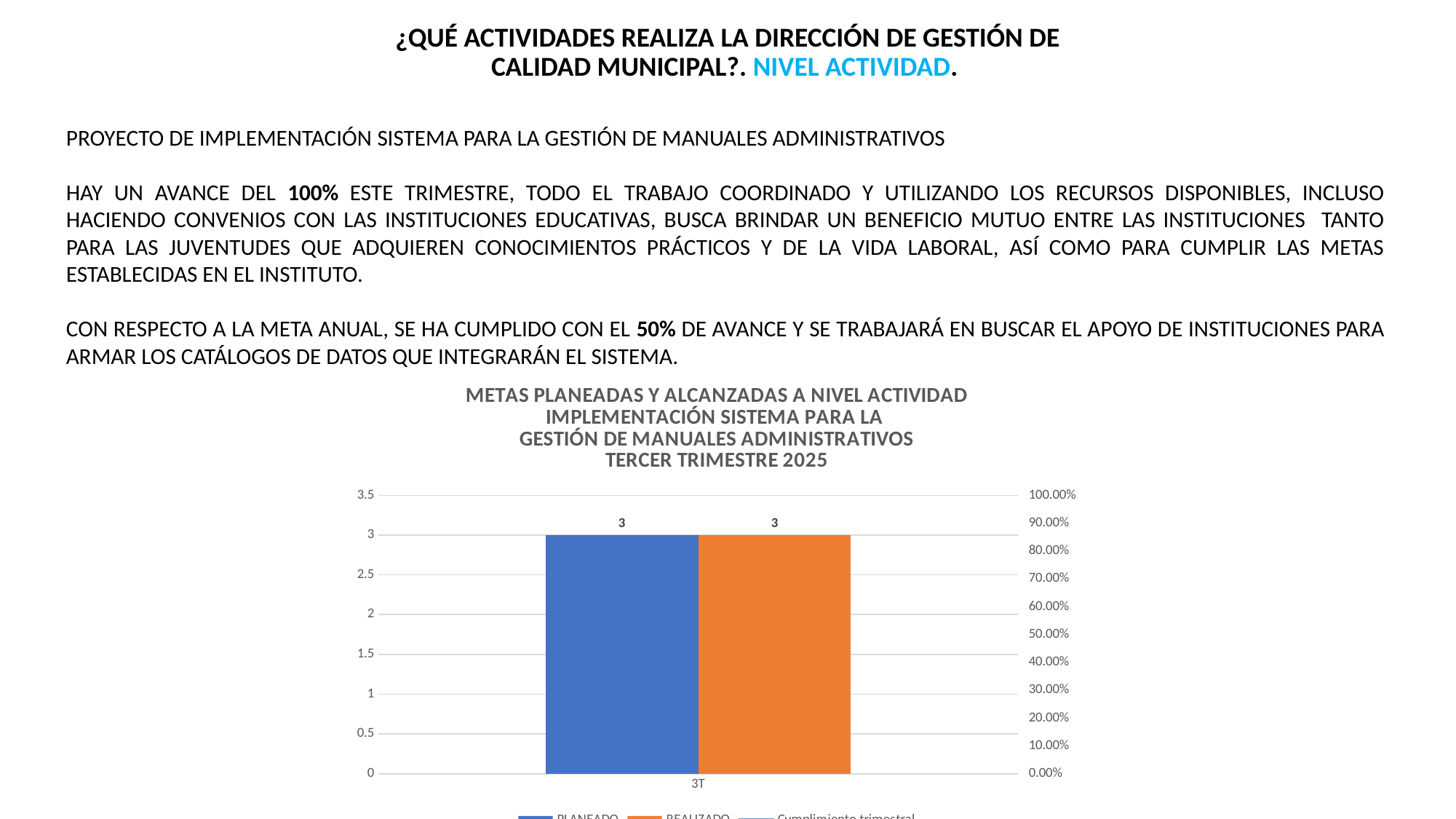

¿QUÉ ACTIVIDADES REALIZA LA DIRECCIÓN DE GESTIÓN DE CALIDAD MUNICIPAL?. NIVEL ACTIVIDAD.

PROYECTO DE IMPLEMENTACIÓN SISTEMA PARA LA GESTIÓN DE MANUALES ADMINISTRATIVOS

HAY UN AVANCE DEL 100% ESTE TRIMESTRE, TODO EL TRABAJO COORDINADO Y UTILIZANDO LOS RECURSOS DISPONIBLES, INCLUSO HACIENDO CONVENIOS CON LAS INSTITUCIONES EDUCATIVAS, BUSCA BRINDAR UN BENEFICIO MUTUO ENTRE LAS INSTITUCIONES  TANTO PARA LAS JUVENTUDES QUE ADQUIEREN CONOCIMIENTOS PRÁCTICOS Y DE LA VIDA LABORAL, ASÍ COMO PARA CUMPLIR LAS METAS ESTABLECIDAS EN EL INSTITUTO.

CON RESPECTO A LA META ANUAL, SE HA CUMPLIDO CON EL 50% DE AVANCE Y SE TRABAJARÁ EN BUSCAR EL APOYO DE INSTITUCIONES PARA ARMAR LOS CATÁLOGOS DE DATOS QUE INTEGRARÁN EL SISTEMA.

### Chart: METAS PLANEADAS Y ALCANZADAS A NIVEL ACTIVIDAD
IMPLEMENTACIÓN SISTEMA PARA LA
GESTIÓN DE MANUALES ADMINISTRATIVOS
TERCER TRIMESTRE 2025

| Category | PLANEADO | REALIZADO | Cumplimiento trimestral |
|---|---|---|---|
| 3T | 3.0 | 3.0 | 1.0 |